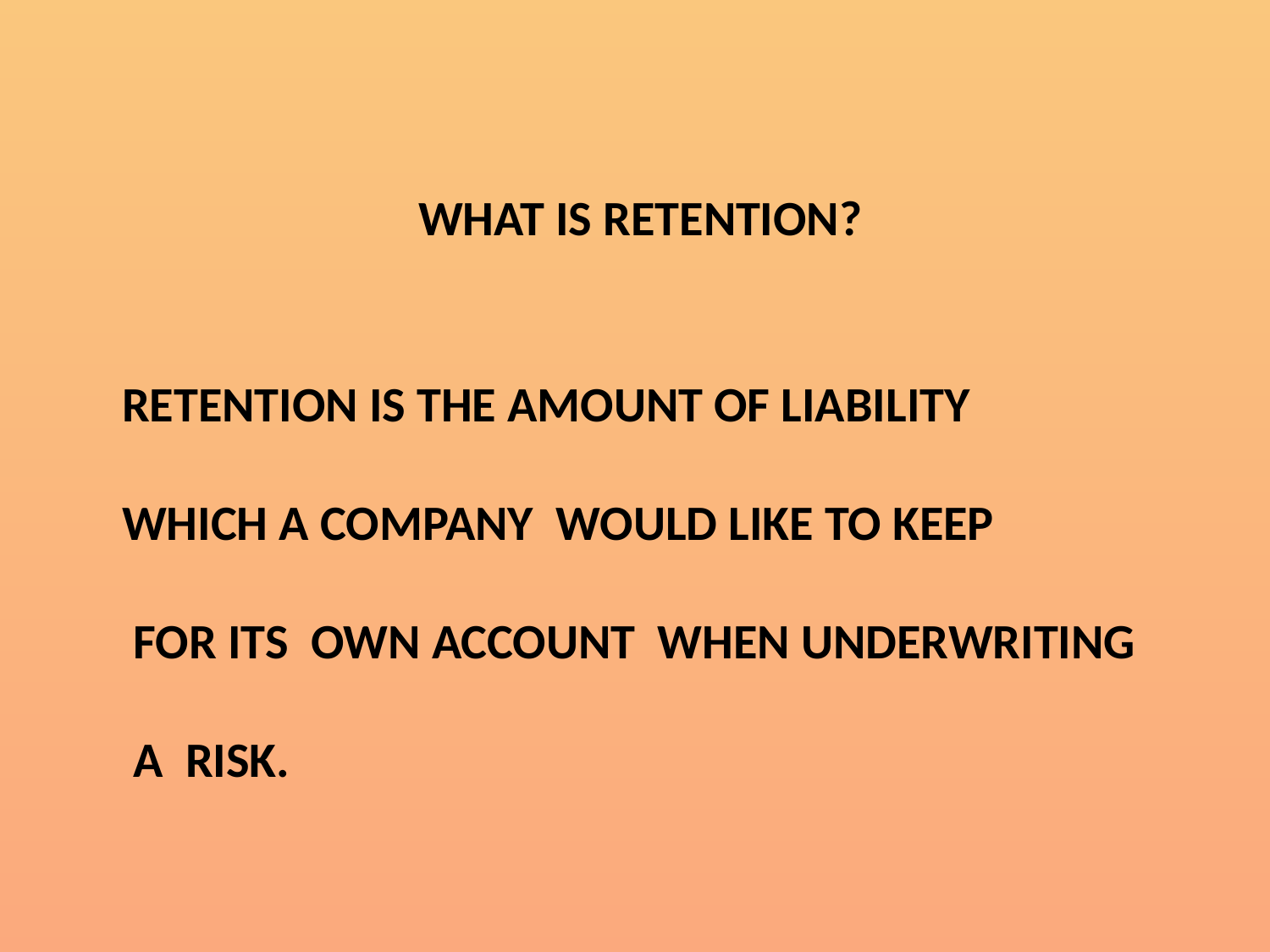

WHAT IS RETENTION?

      RETENTION IS THE AMOUNT OF LIABILITY

      WHICH A COMPANY  WOULD LIKE TO KEEP

       FOR ITS  OWN ACCOUNT  WHEN UNDERWRITING

       A  RISK.